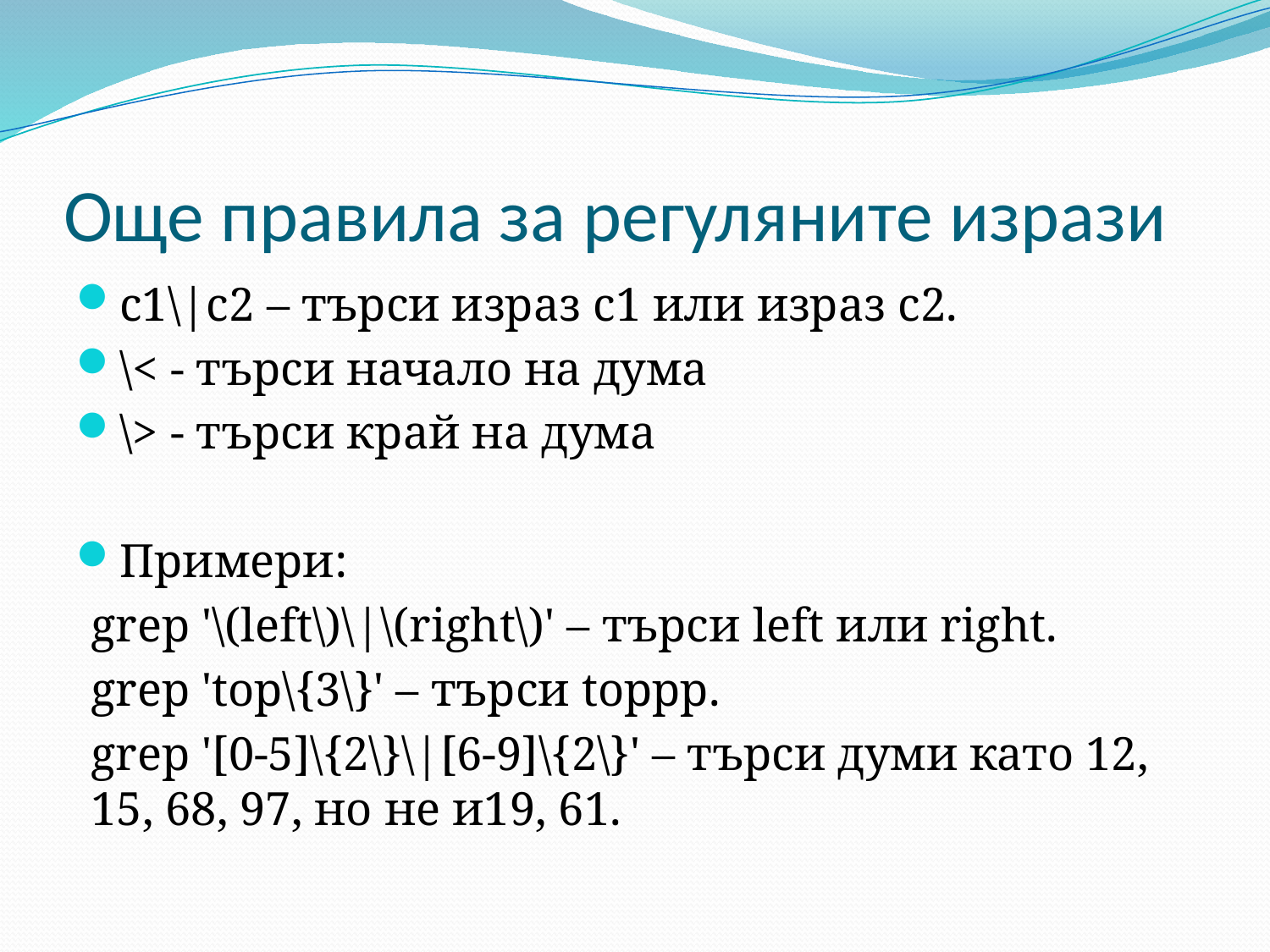

# Още правила за регуляните изрази
c1\|c2 – търси израз c1 или израз c2.
\< - търси начало на дума
\> - търси край на дума

Примери:
grep '\(left\)\|\(right\)' – търси left или right.
grep 'top\{3\}' – търси toppp.
grep '[0-5]\{2\}\|[6-9]\{2\}' – търси думи като 12, 15, 68, 97, но не и19, 61.